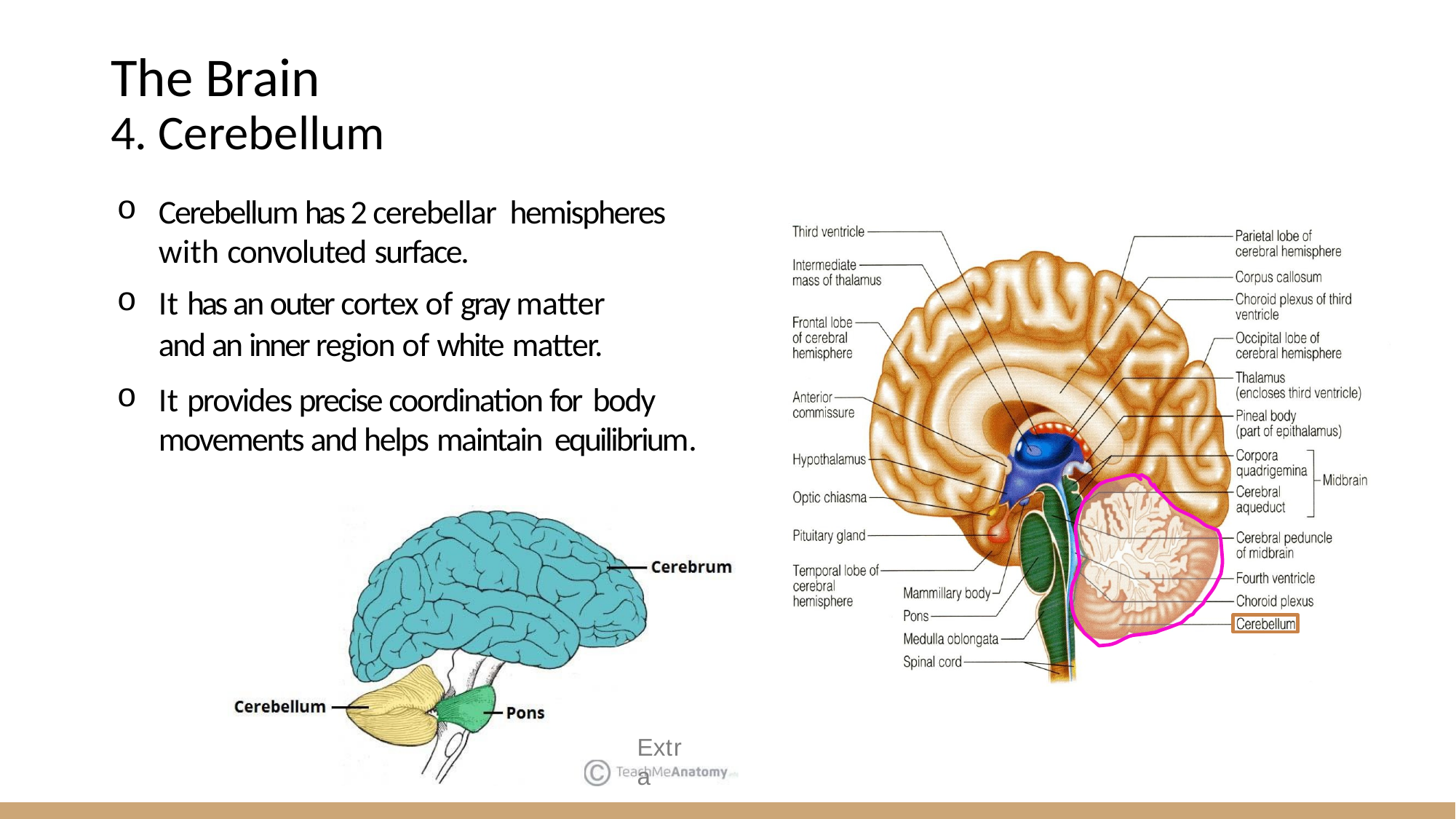

The Brain
4. Cerebellum
Cerebellum has 2 cerebellar  hemispheres with convoluted surface.
It has an outer cortex of gray matter
and an inner region of white matter.
It provides precise coordination for  body movements and helps maintain  equilibrium.

Extra